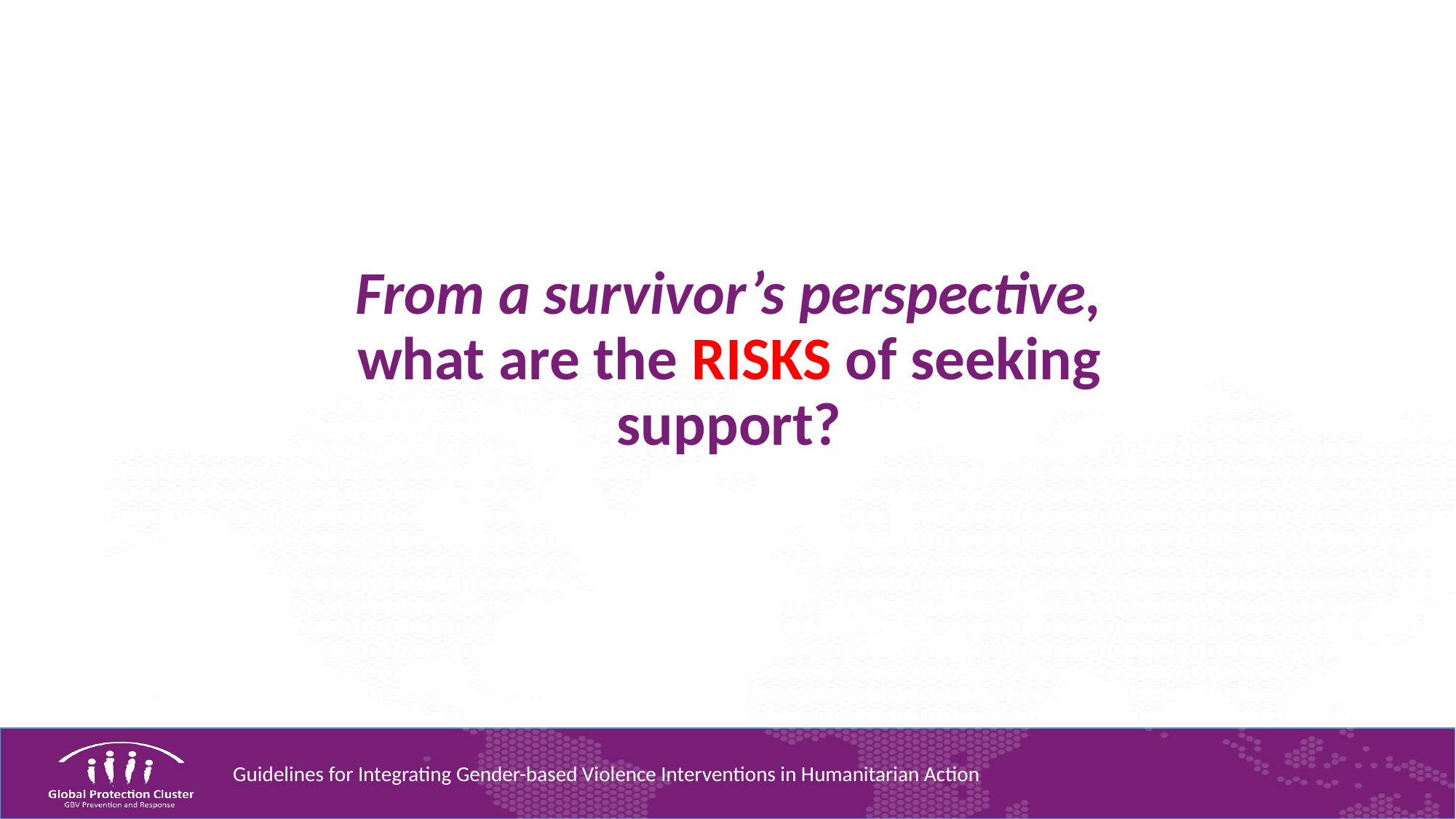

# From a survivor’s perspective, what are the RISKS of seeking support?